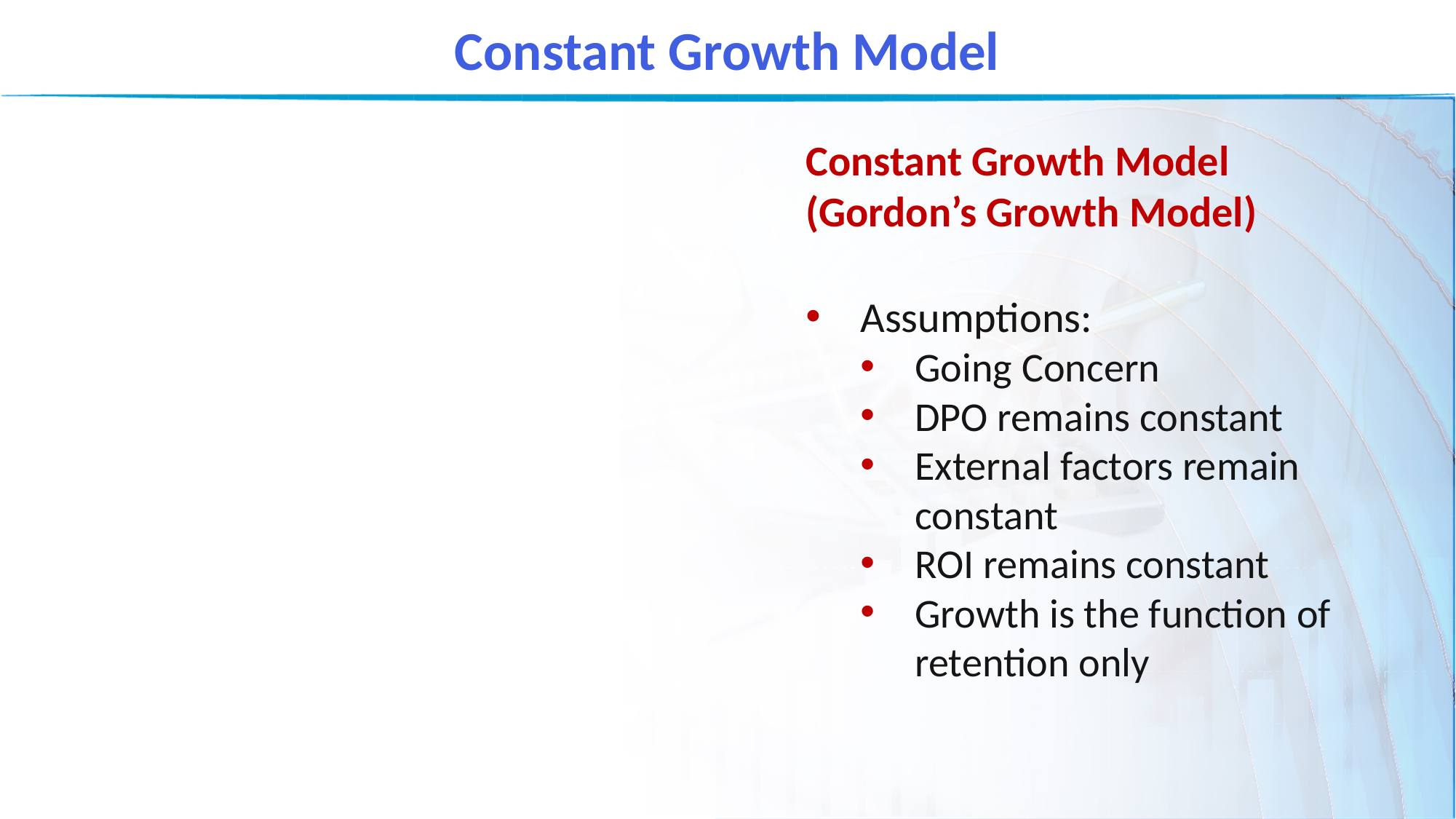

Constant Growth Model
Constant Growth Model (Gordon’s Growth Model)

Assumptions:
Going Concern
DPO remains constant
External factors remain constant
ROI remains constant
Growth is the function of retention only